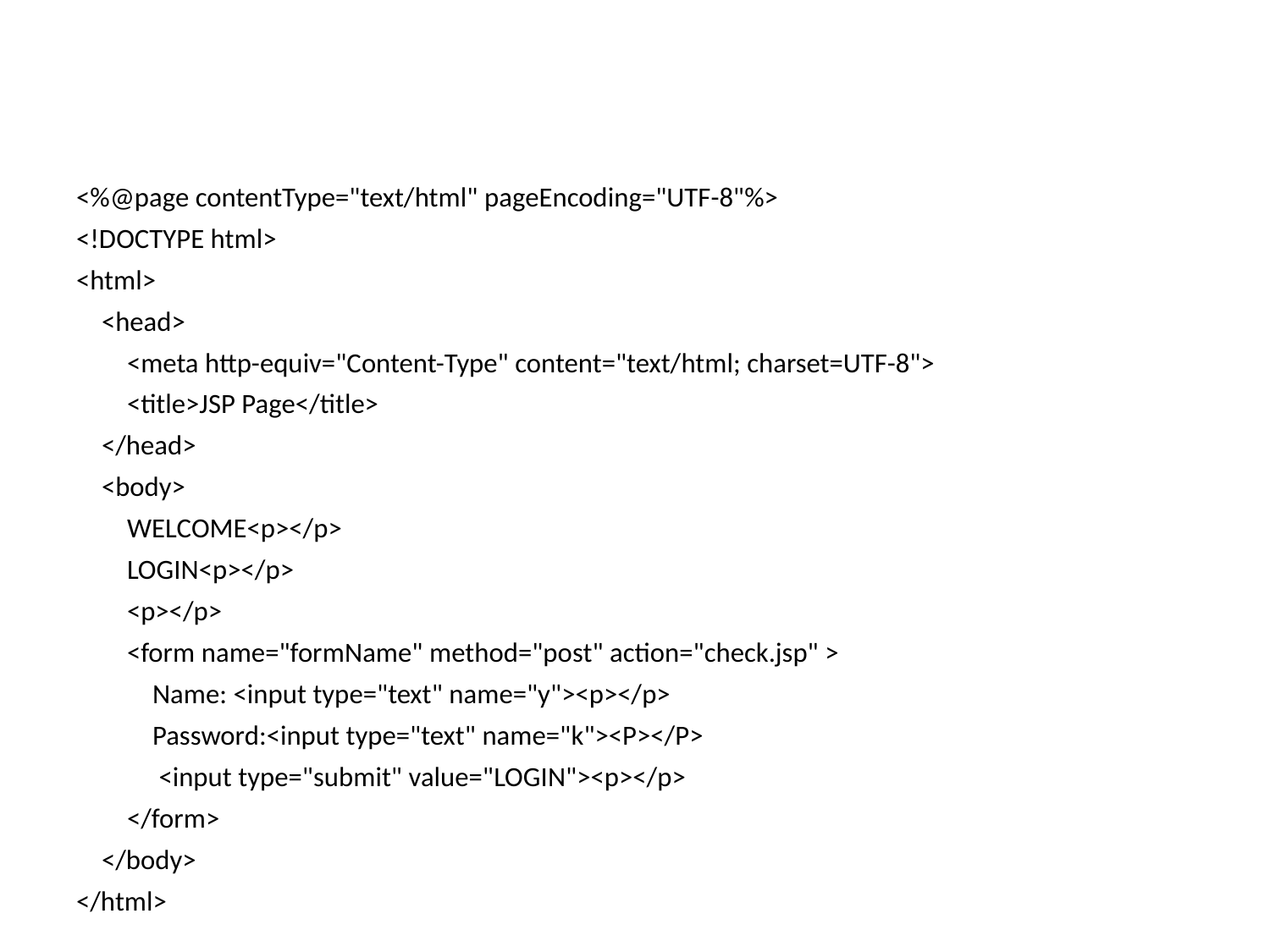

#
<%@page contentType="text/html" pageEncoding="UTF-8"%>
<!DOCTYPE html>
<html>
    <head>
        <meta http-equiv="Content-Type" content="text/html; charset=UTF-8">
        <title>JSP Page</title>
    </head>
    <body>
        WELCOME<p></p>
        LOGIN<p></p>
        <p></p>
        <form name="formName" method="post" action="check.jsp" >
            Name: <input type="text" name="y"><p></p>
            Password:<input type="text" name="k"><P></P>
             <input type="submit" value="LOGIN"><p></p>
        </form>
    </body>
</html>